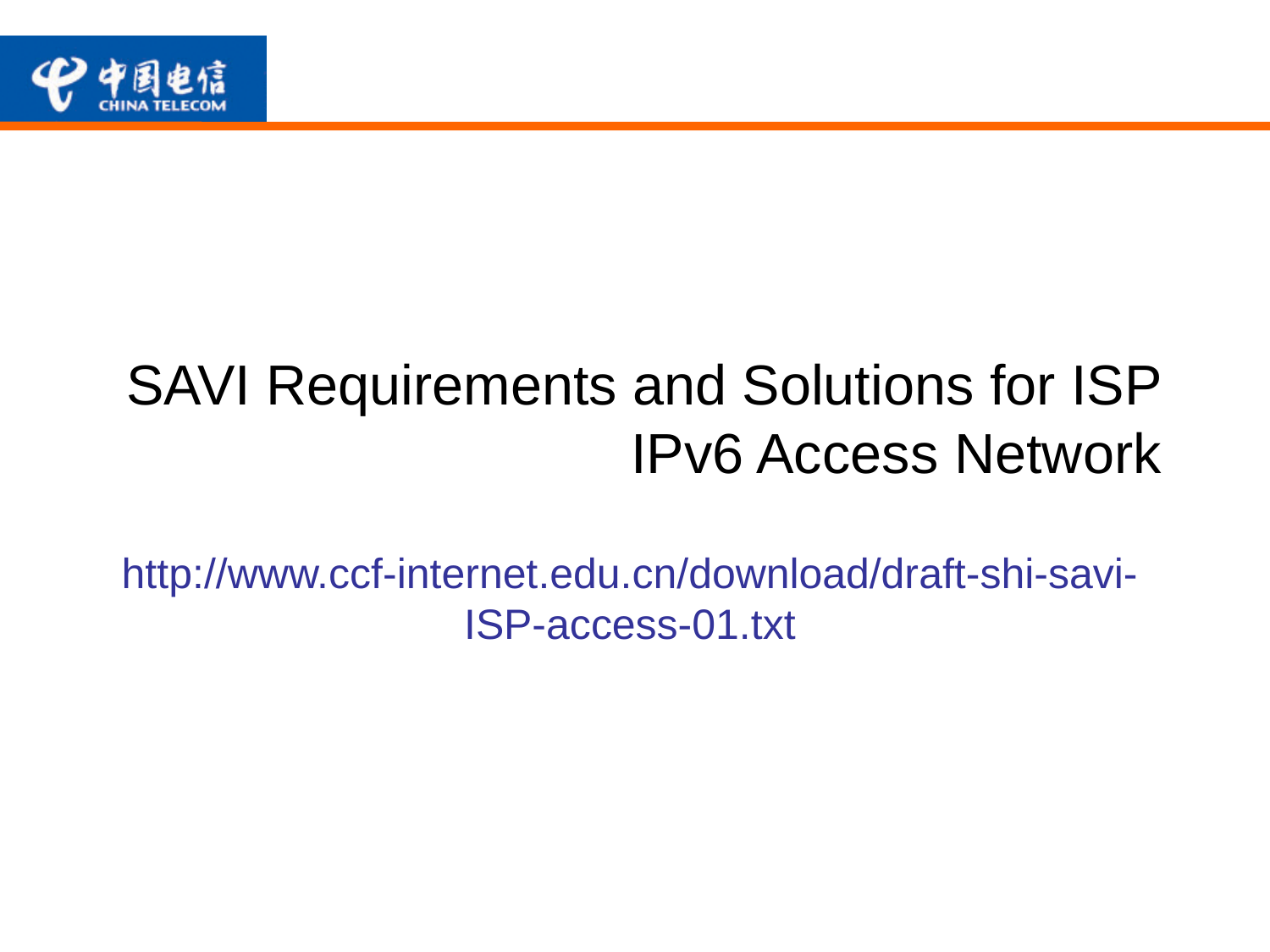

# SAVI Requirements and Solutions for ISP IPv6 Access Network
http://www.ccf-internet.edu.cn/download/draft-shi-savi-ISP-access-01.txt